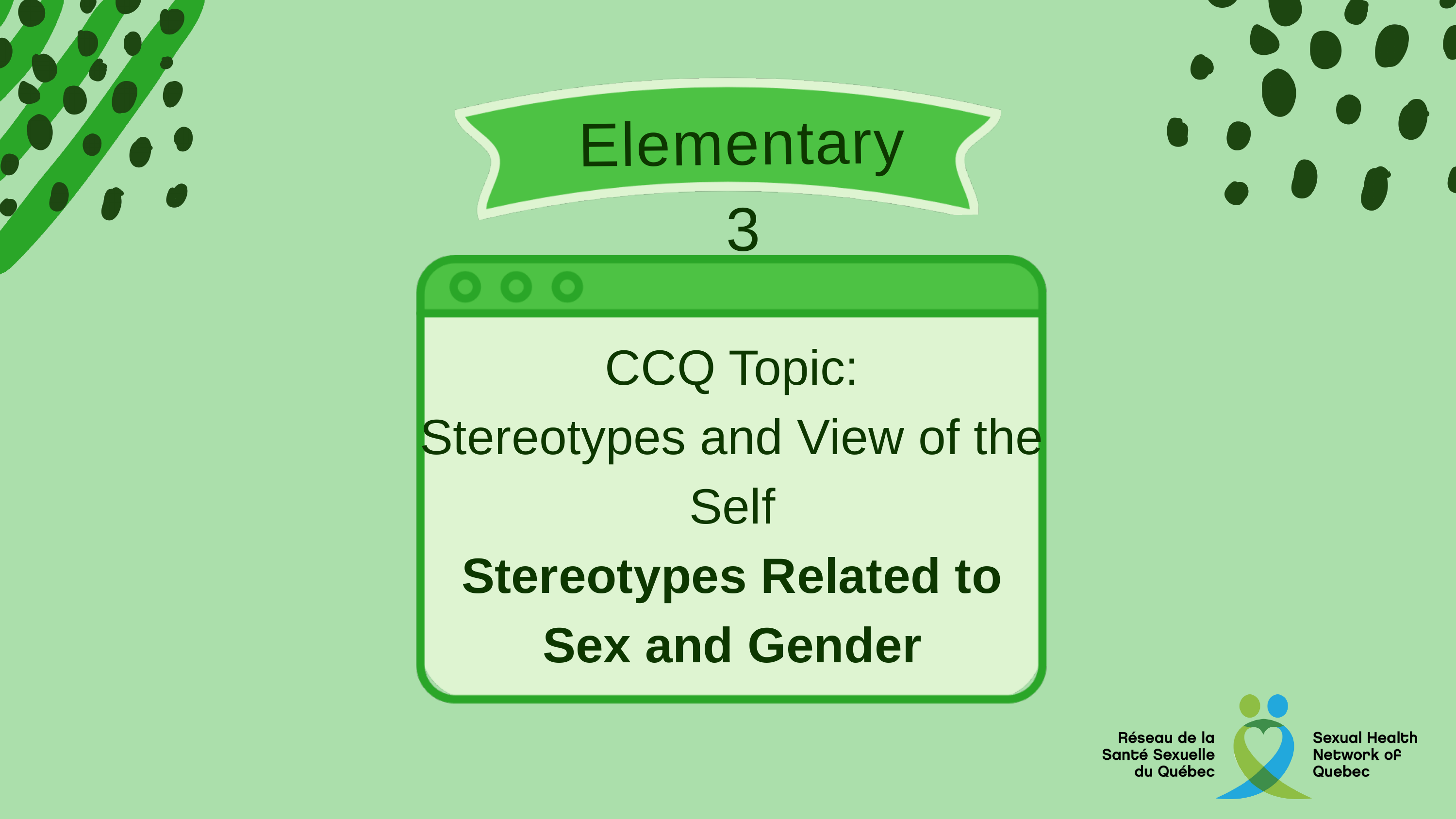

Elementary 3

CCQ Topic:
Stereotypes and View of the Self
Stereotypes Related to Sex and Gender